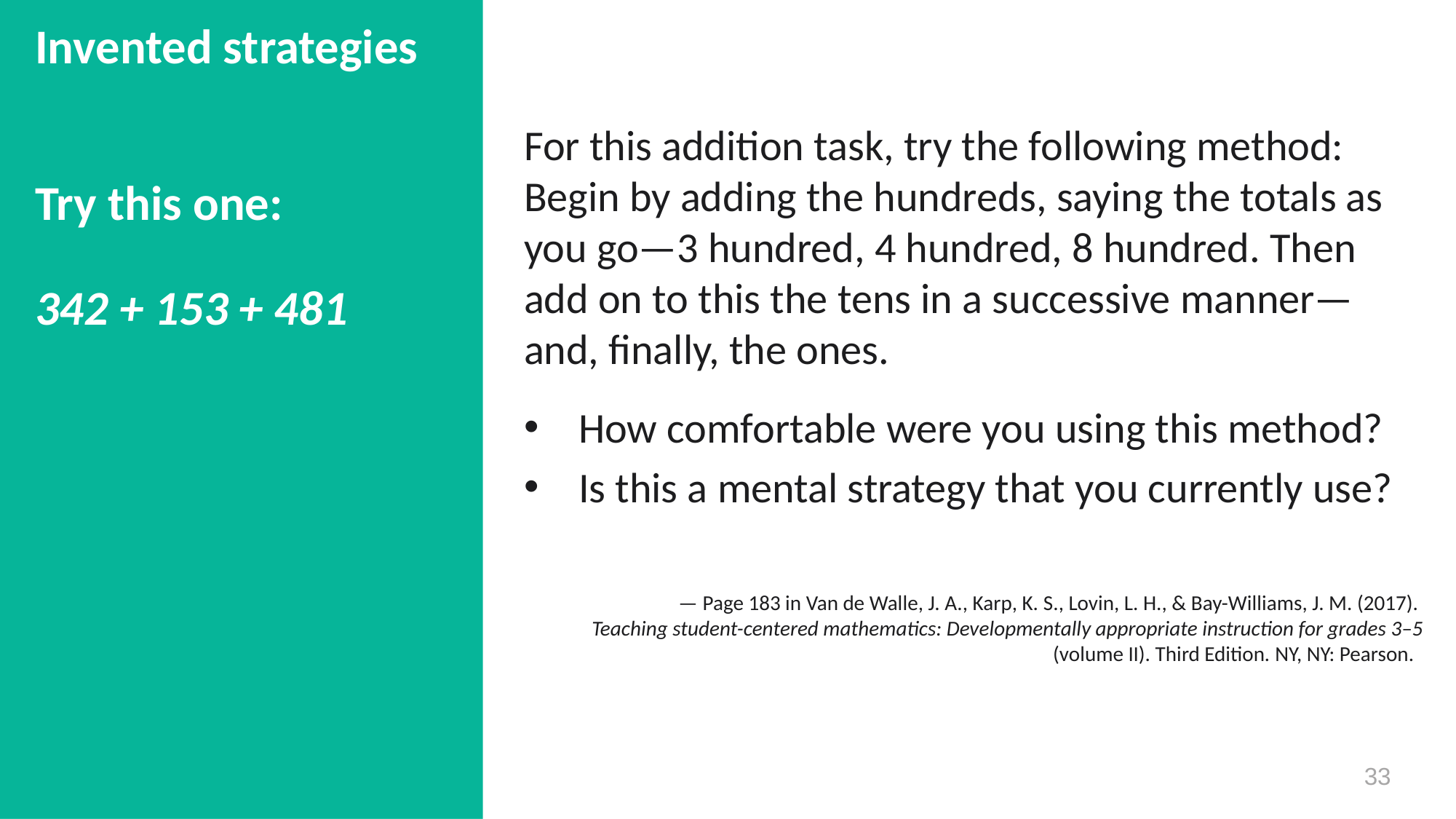

# Invented strategies Try this one: 342 + 153 + 481
For this addition task, try the following method: Begin by adding the hundreds, saying the totals as you go—3 hundred, 4 hundred, 8 hundred. Then add on to this the tens in a successive manner—and, finally, the ones.
How comfortable were you using this method?
Is this a mental strategy that you currently use?

 — Page 183 in Van de Walle, J. A., Karp, K. S., Lovin, L. H., & Bay-Williams, J. M. (2017).
Teaching student-centered mathematics: Developmentally appropriate instruction for grades 3–5
(volume II). Third Edition. NY, NY: Pearson.
33